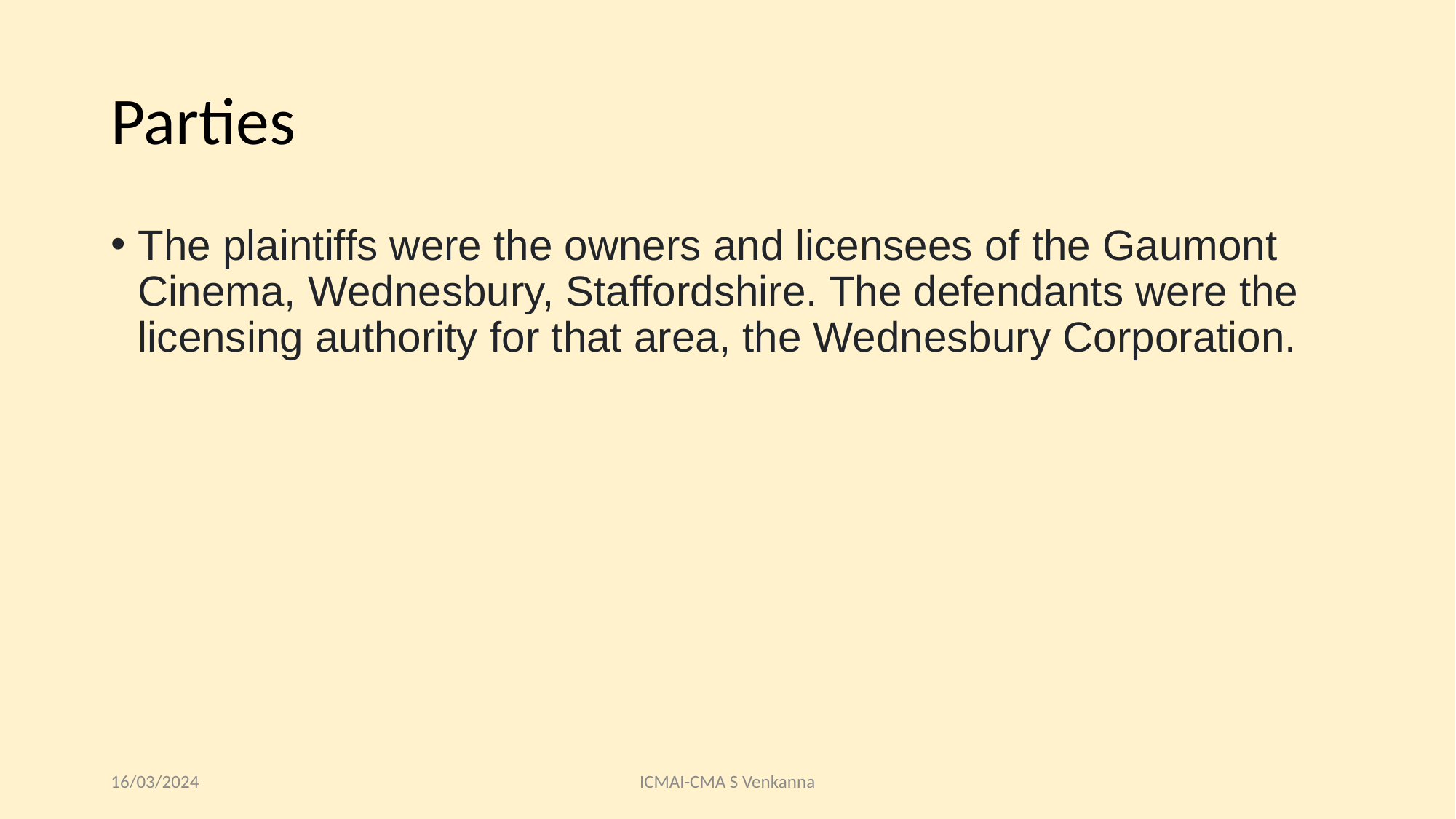

# Parties
The plaintiffs were the owners and licensees of the Gaumont Cinema, Wednesbury, Staffordshire. The defendants were the licensing authority for that area, the Wednesbury Corporation.
16/03/2024
ICMAI-CMA S Venkanna